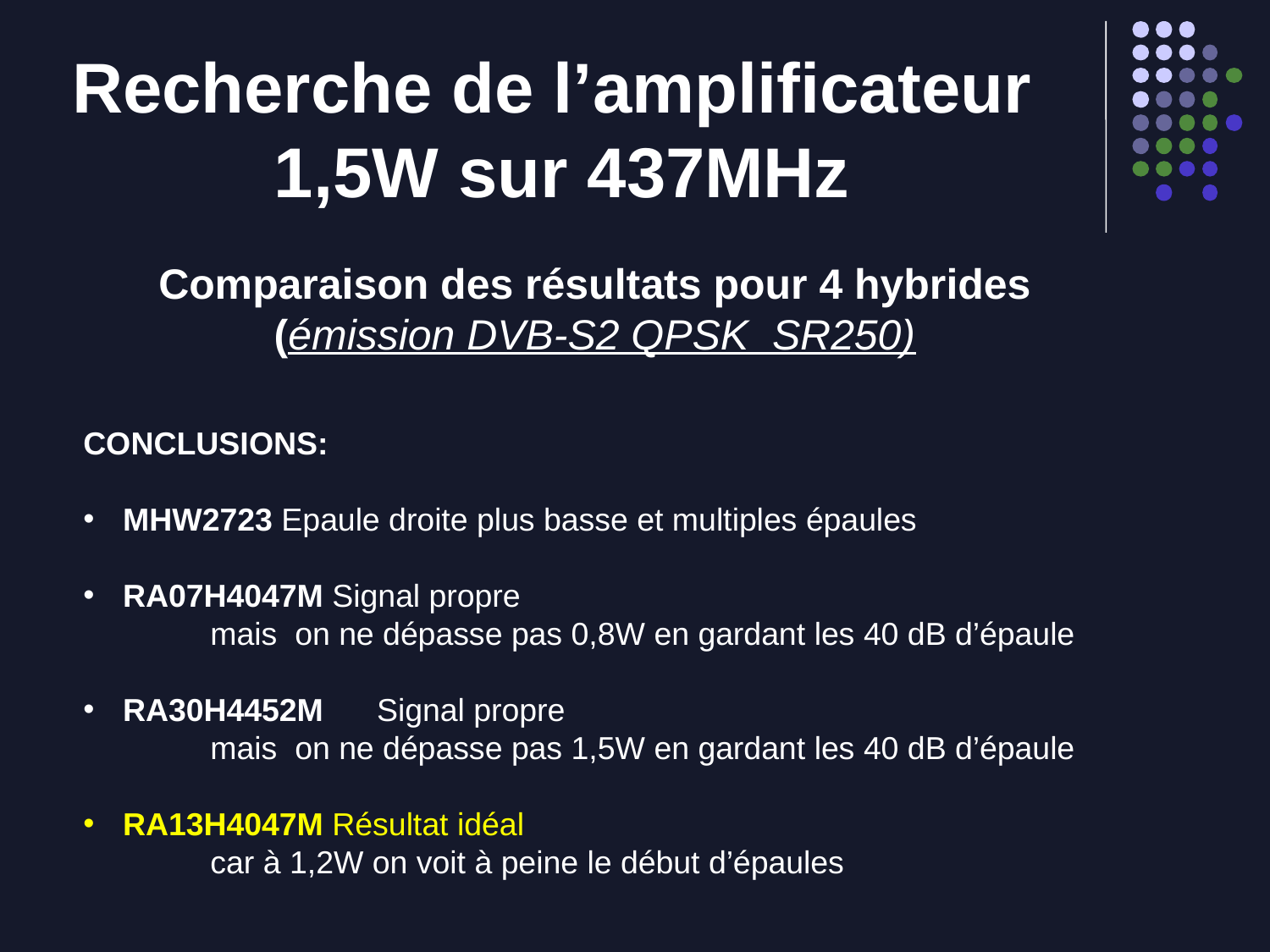

Recherche de l’amplificateur
1,5W sur 437MHz
Comparaison des résultats pour 4 hybrides
(émission DVB-S2 QPSK  SR250)

CONCLUSIONS:

MHW2723 Epaule droite plus basse et multiples épaules

RA07H4047M Signal propre
mais  on ne dépasse pas 0,8W en gardant les 40 dB d’épaule

RA30H4452M 	Signal propre
mais  on ne dépasse pas 1,5W en gardant les 40 dB d’épaule

RA13H4047M Résultat idéal
	car à 1,2W on voit à peine le début d’épaules